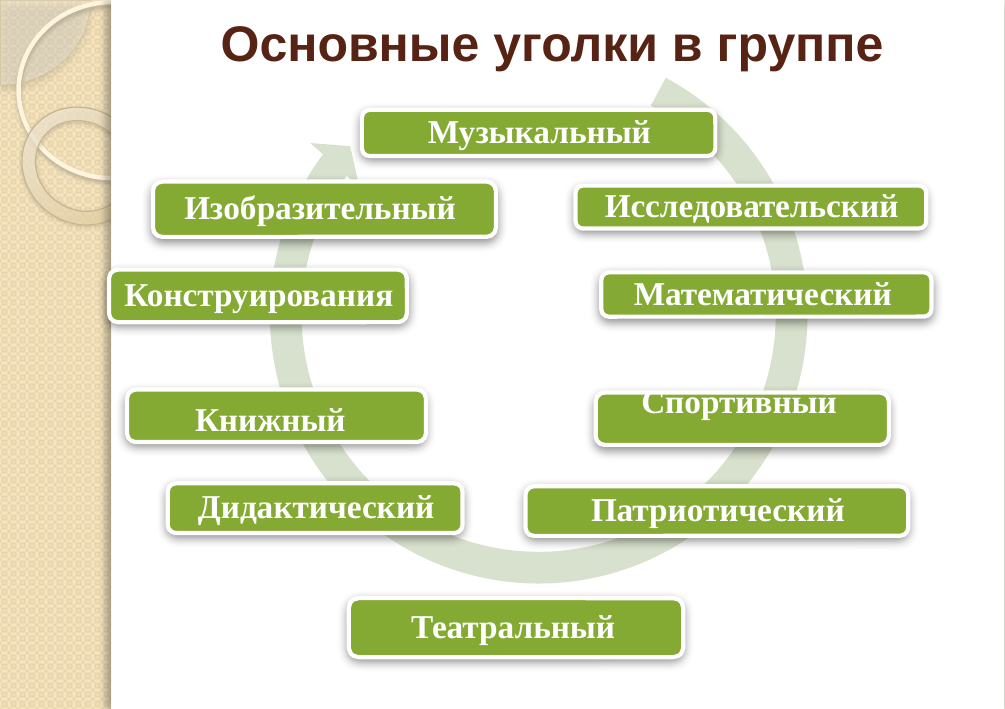

# Основные уголки в группе
Музыкальный
Исследовательский
Математический
Спортивный
Патриотический
Театральный
Дидактический
Книжный
Конструирования
Изобразительный